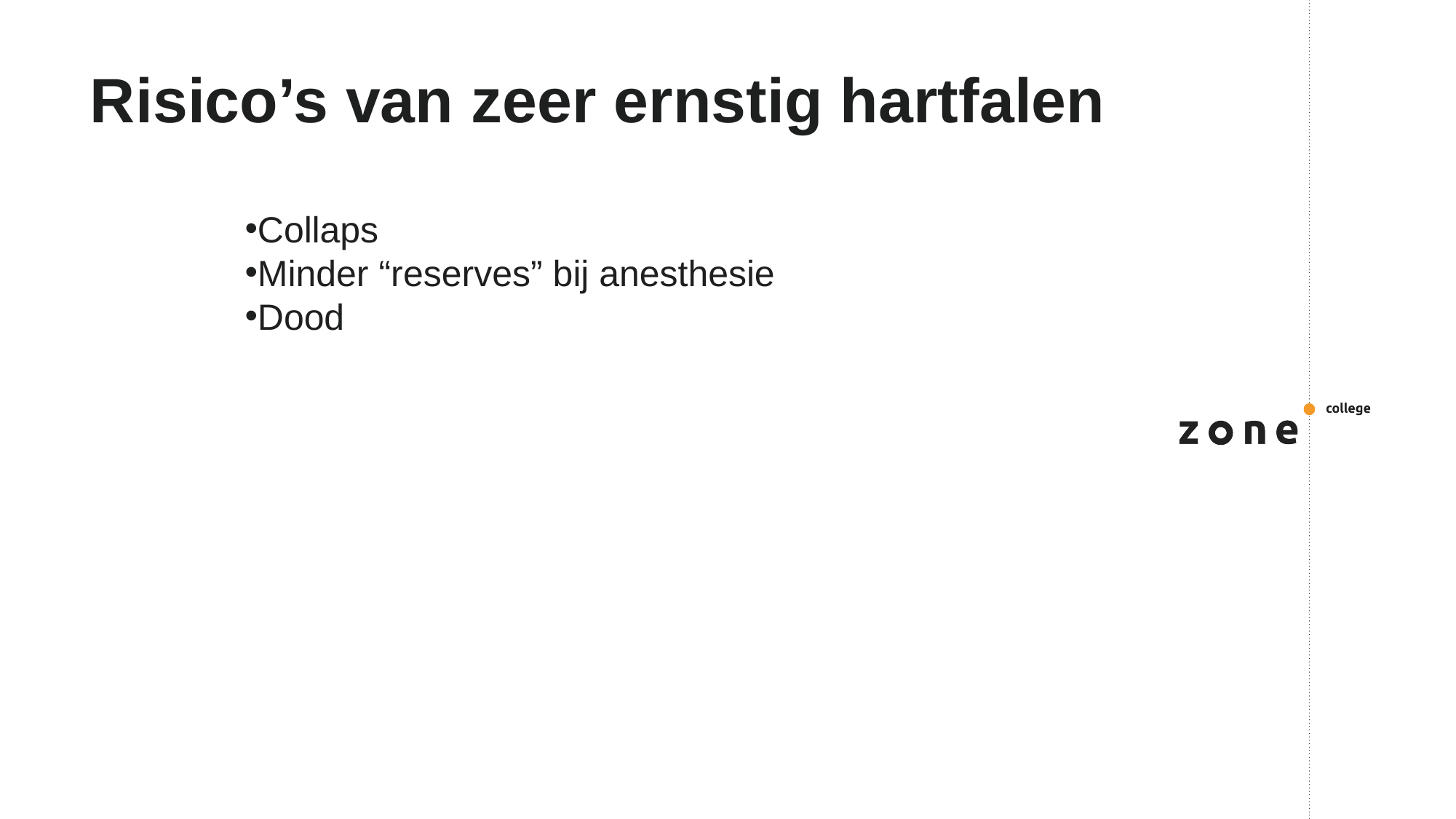

# Risico’s van zeer ernstig hartfalen
Collaps
Minder “reserves” bij anesthesie
Dood